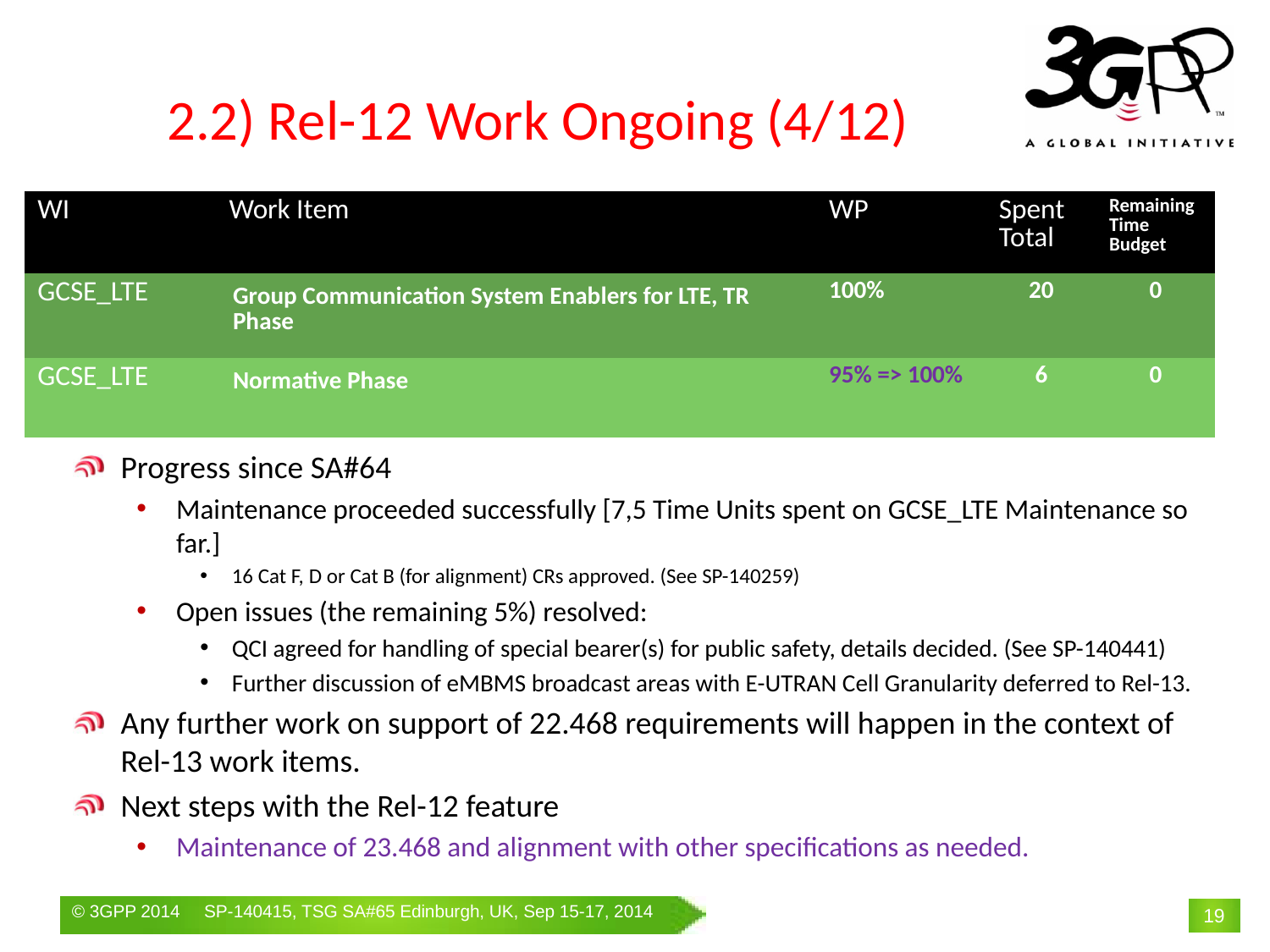

# 2.2) Rel-12 Work Ongoing (4/12)
| WI | Work Item | WP | Spent Total | Remaining Time Budget |
| --- | --- | --- | --- | --- |
| GCSE\_LTE | Group Communication System Enablers for LTE, TR Phase | 100% | 20 | 0 |
| GCSE\_LTE | Normative Phase | 95% => 100% | 6 | 0 |
Progress since SA#64
Maintenance proceeded successfully [7,5 Time Units spent on GCSE_LTE Maintenance so far.]
16 Cat F, D or Cat B (for alignment) CRs approved. (See SP-140259)
Open issues (the remaining 5%) resolved:
QCI agreed for handling of special bearer(s) for public safety, details decided. (See SP-140441)
Further discussion of eMBMS broadcast areas with E-UTRAN Cell Granularity deferred to Rel-13.
Any further work on support of 22.468 requirements will happen in the context of Rel-13 work items.
Next steps with the Rel-12 feature
Maintenance of 23.468 and alignment with other specifications as needed.